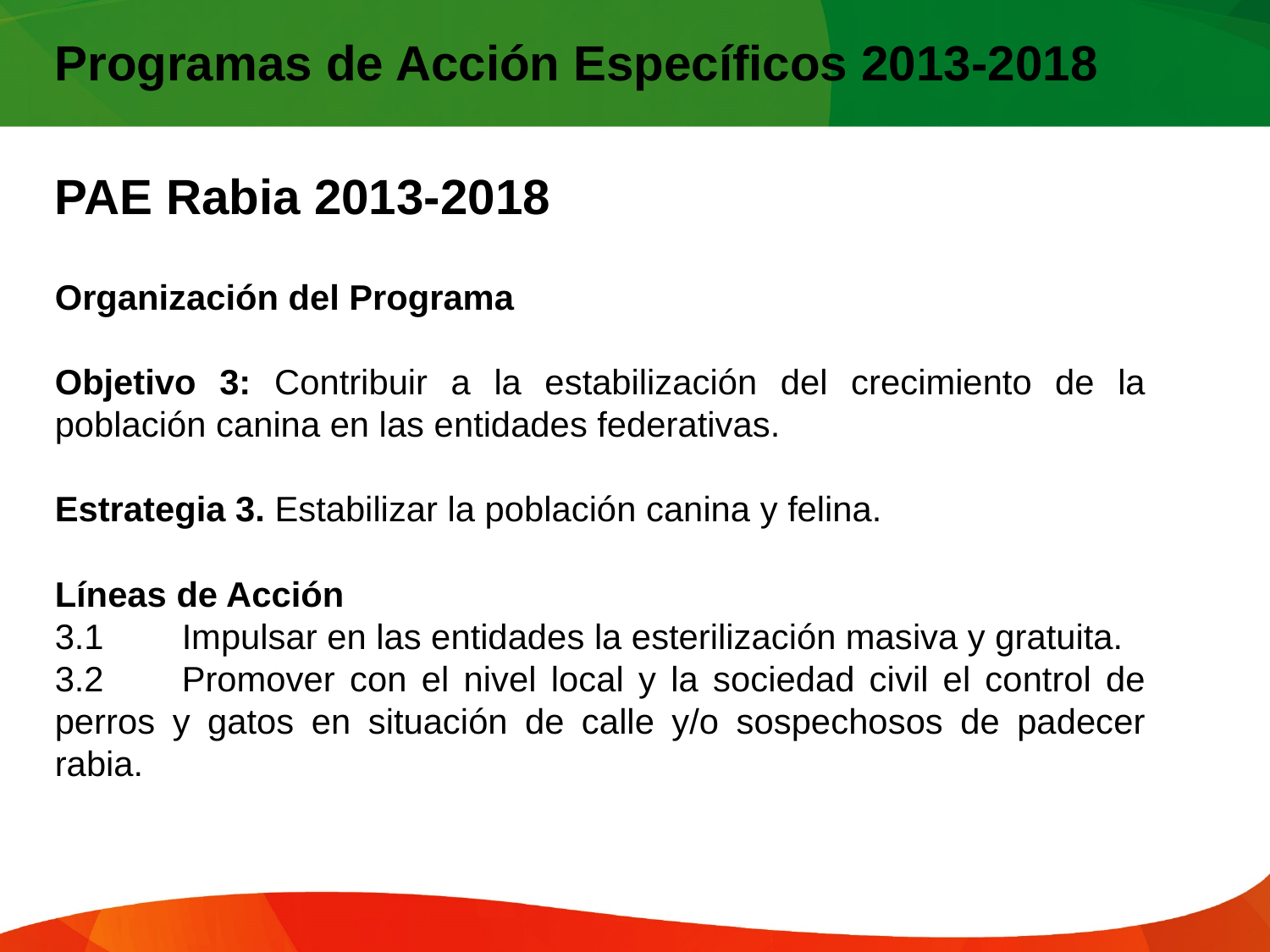

Programas de Acción Específicos 2013-2018
PAE Rabia 2013-2018

Organización del Programa

Objetivo 3: Contribuir a la estabilización del crecimiento de la población canina en las entidades federativas.

Estrategia 3. Estabilizar la población canina y felina.

Líneas de Acción
3.1	Impulsar en las entidades la esterilización masiva y gratuita.
3.2	Promover con el nivel local y la sociedad civil el control de perros y gatos en situación de calle y/o sospechosos de padecer rabia.